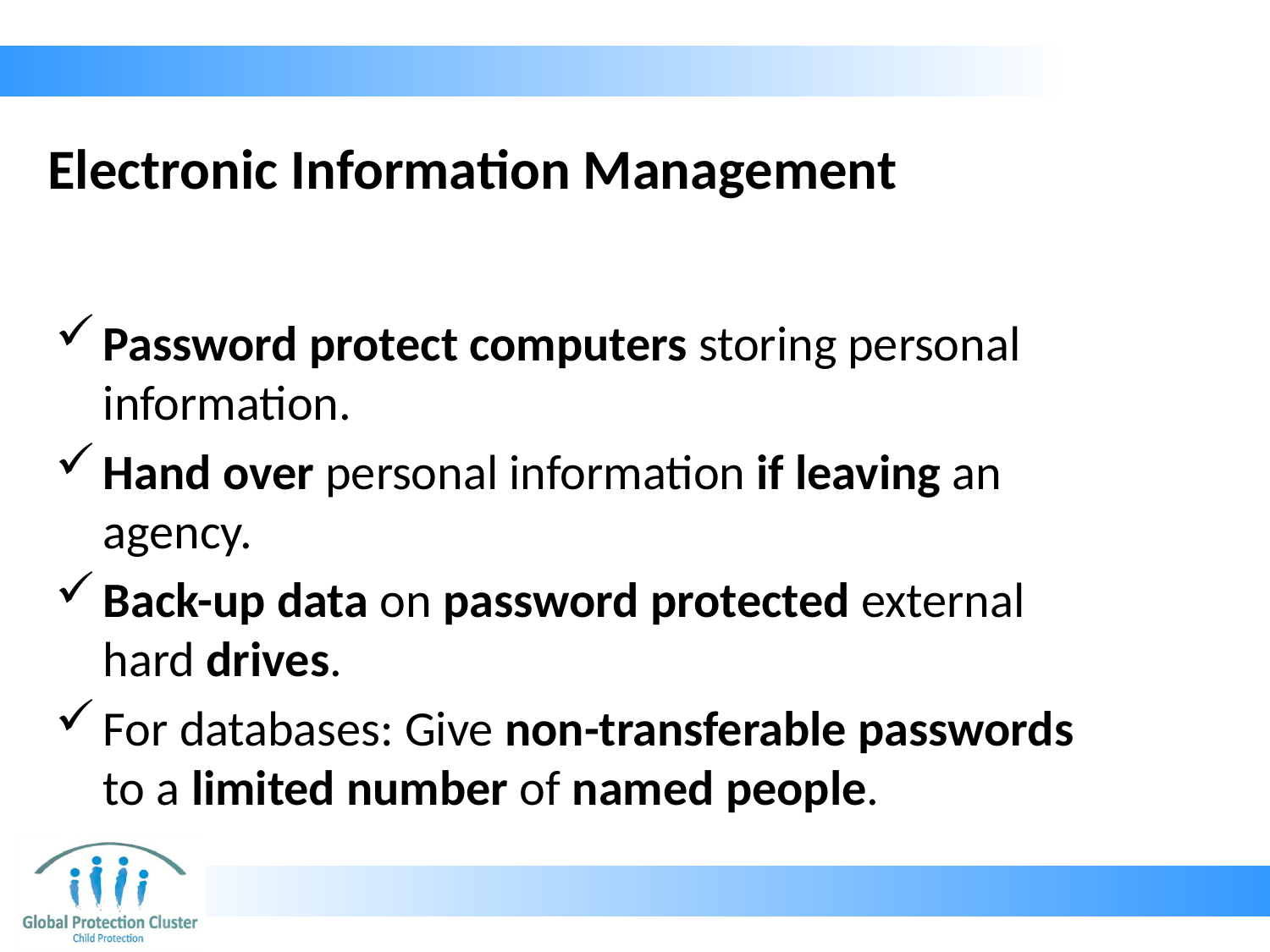

# Electronic Information Management

Password protect computers storing personal information.
Hand over personal information if leaving an agency.
Back-up data on password protected external hard drives.
For databases: Give non-transferable passwords to a limited number of named people.